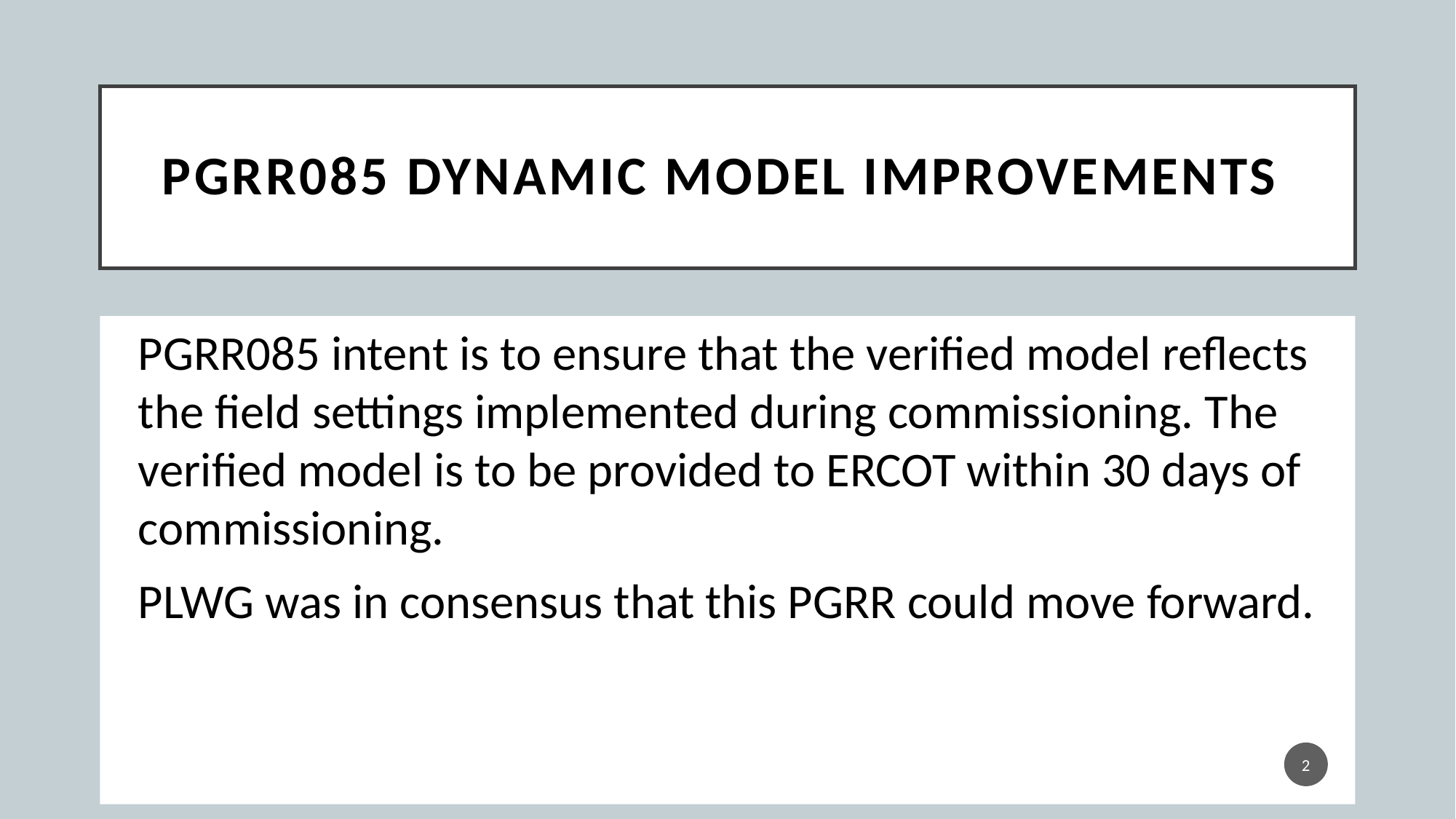

# PGRR085 Dynamic Model Improvements
PGRR085 intent is to ensure that the verified model reflects the field settings implemented during commissioning. The verified model is to be provided to ERCOT within 30 days of commissioning.
PLWG was in consensus that this PGRR could move forward.

2